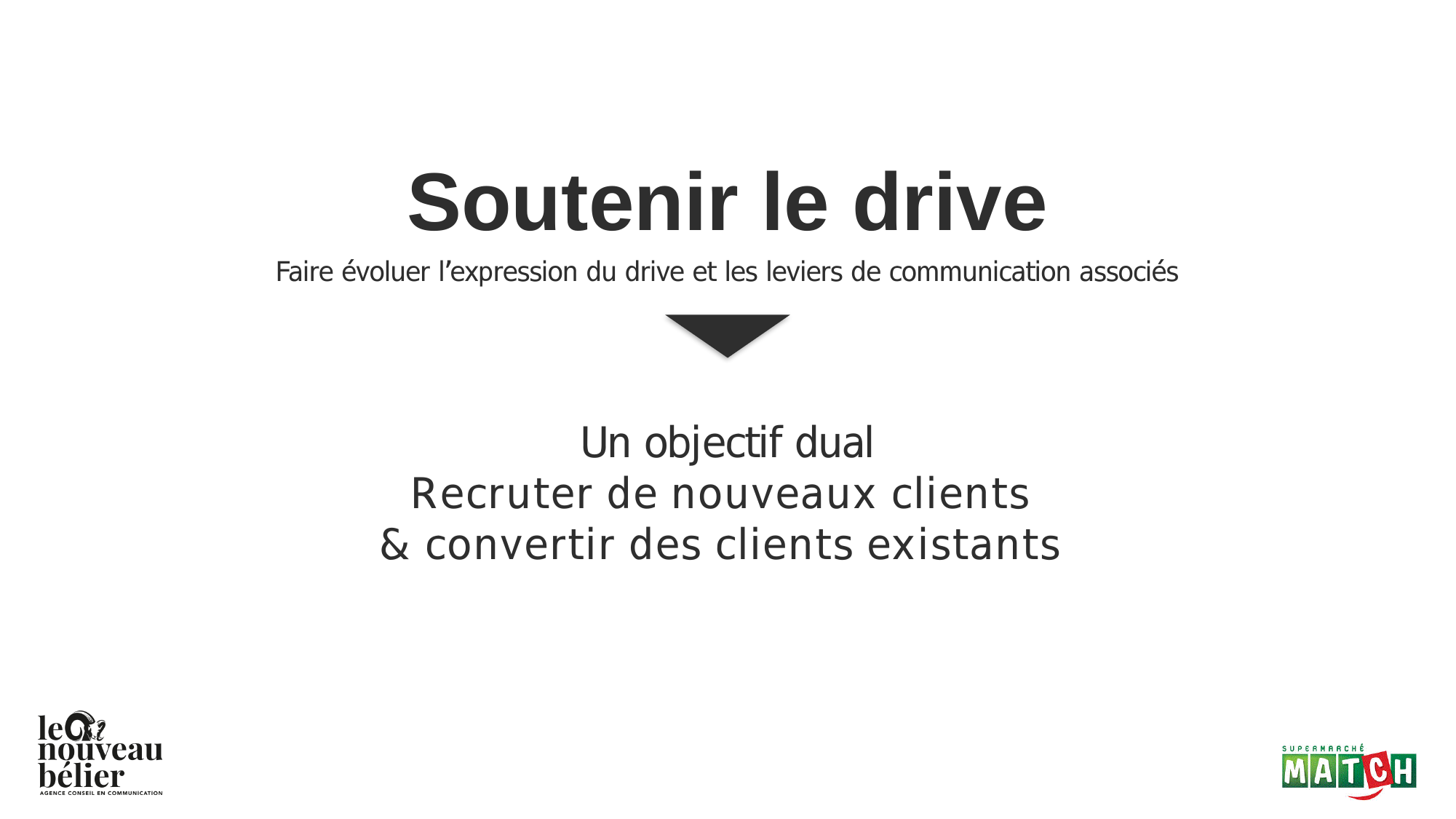

Soutenir le drive
Faire évoluer l’expression du drive et les leviers de communication associés

Un objectif dual
Recruter de nouveaux clients
& convertir des clients existants